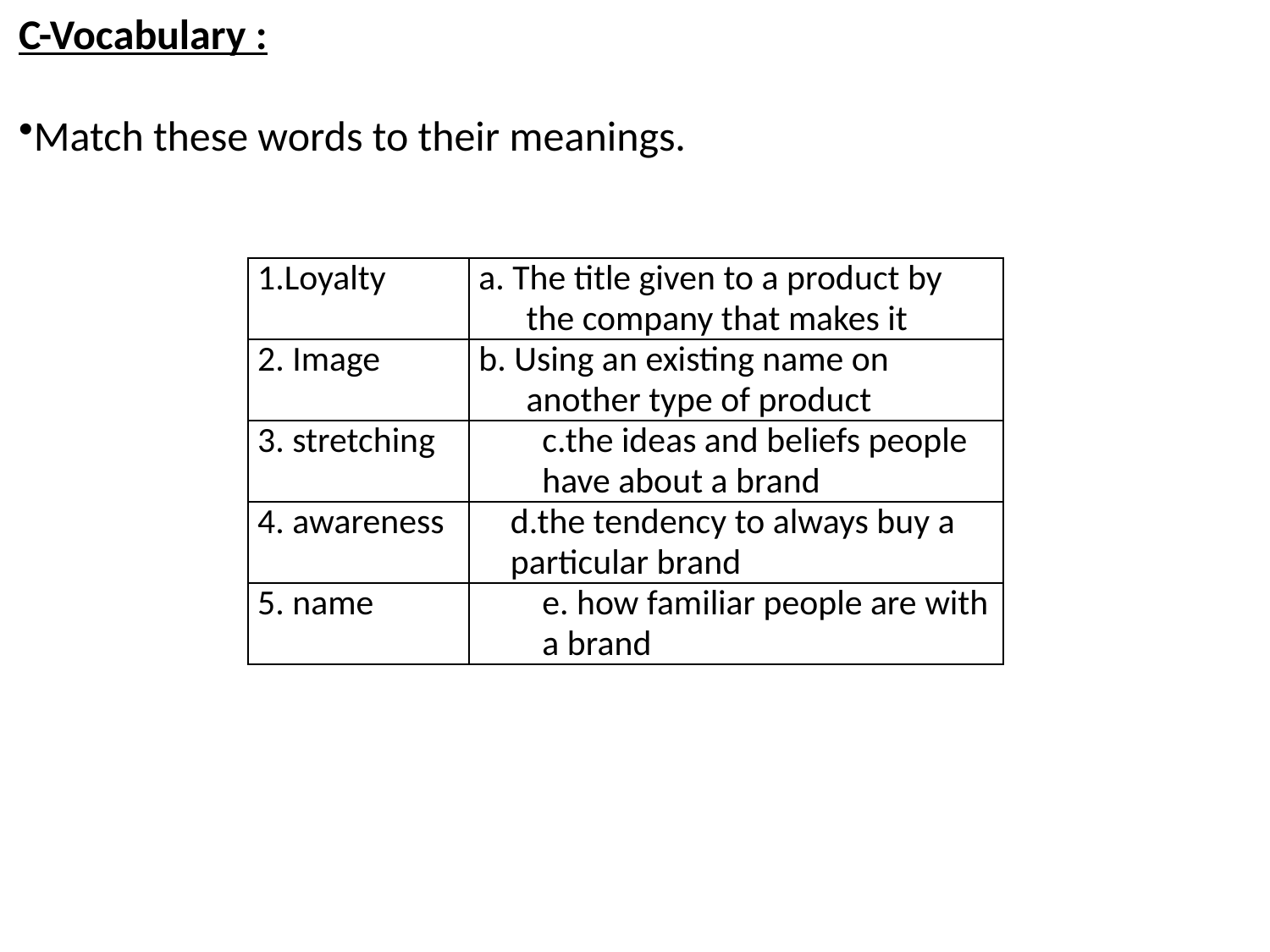

C-Vocabulary :

Match these words to their meanings.
| 1.Loyalty | a. The title given to a product by the company that makes it |
| --- | --- |
| 2. Image | b. Using an existing name on another type of product |
| 3. stretching | c.the ideas and beliefs people have about a brand |
| 4. awareness | d.the tendency to always buy a particular brand |
| 5. name | e. how familiar people are with a brand |